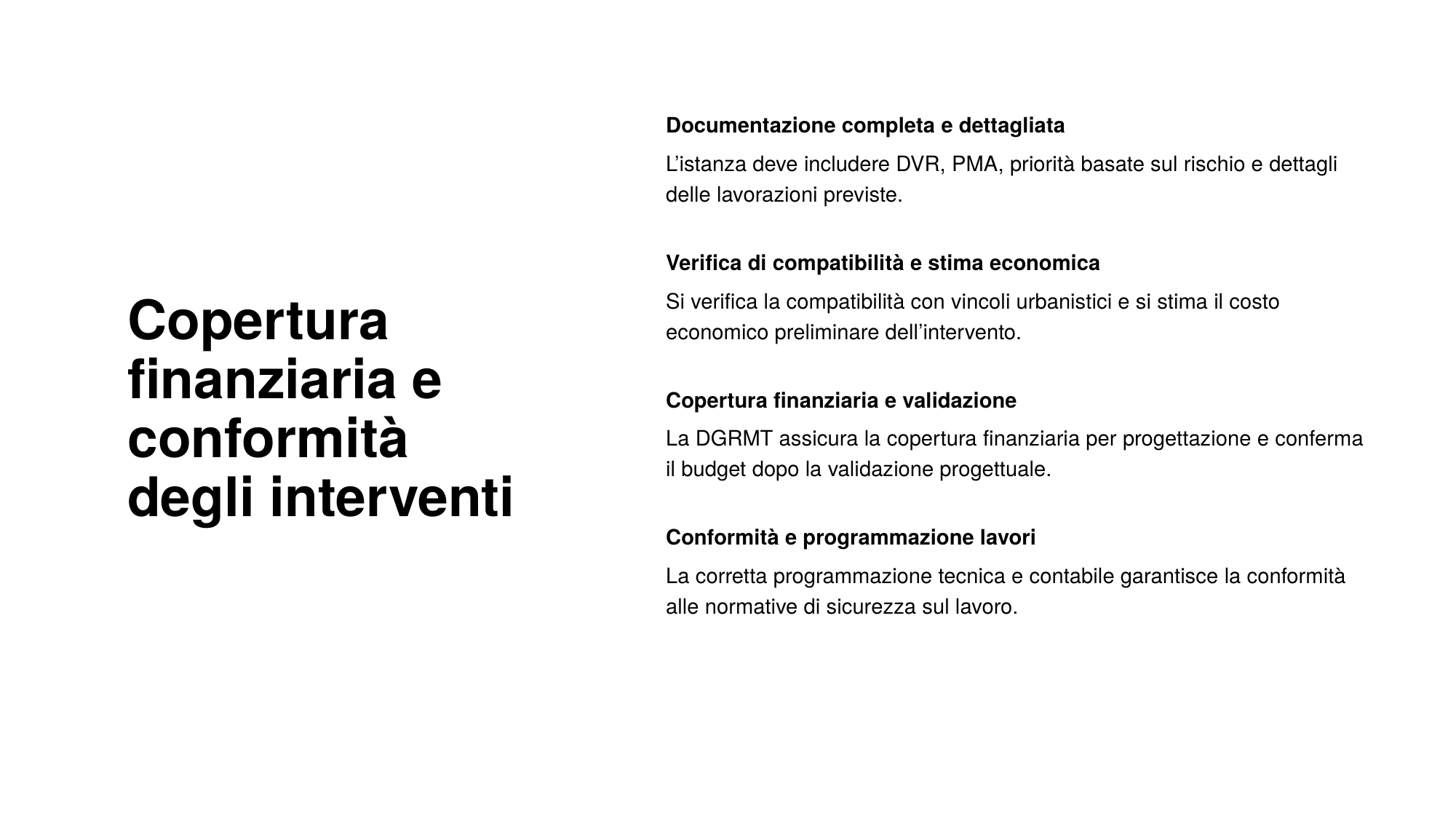

# Copertura finanziaria e conformità degli interventi
Documentazione completa e dettagliata
L’istanza deve includere DVR, PMA, priorità basate sul rischio e dettagli delle lavorazioni previste.
Verifica di compatibilità e stima economica
Si verifica la compatibilità con vincoli urbanistici e si stima il costo economico preliminare dell’intervento.
Copertura finanziaria e validazione
La DGRMT assicura la copertura finanziaria per progettazione e conferma il budget dopo la validazione progettuale.
Conformità e programmazione lavori
La corretta programmazione tecnica e contabile garantisce la conformità alle normative di sicurezza sul lavoro.